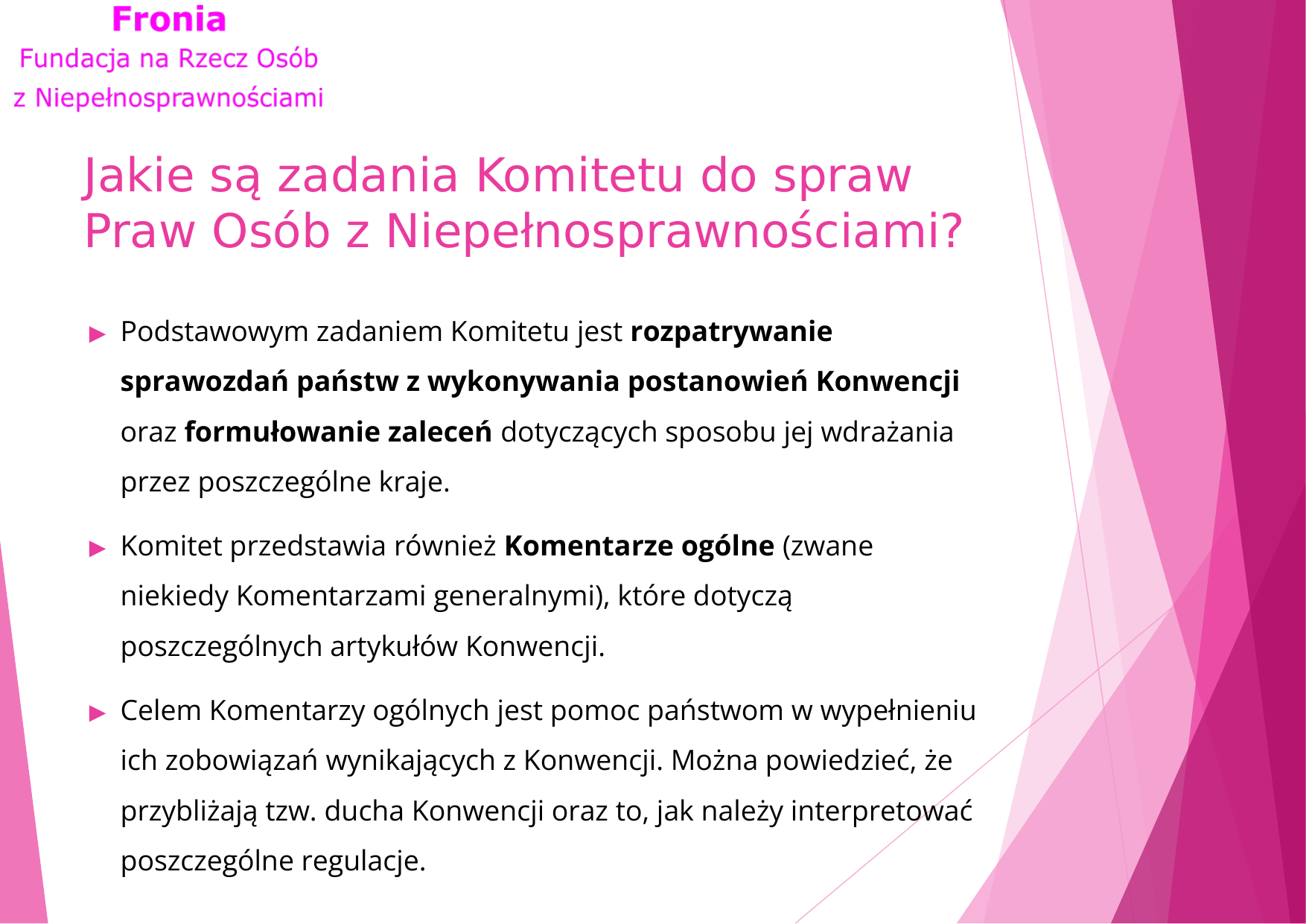

# Jakie są zadania Komitetu do spraw Praw Osób z Niepełnosprawnościami?
Podstawowym zadaniem Komitetu jest rozpatrywanie sprawozdań państw z wykonywania postanowień Konwencji oraz formułowanie zaleceń dotyczących sposobu jej wdrażania przez poszczególne kraje.
Komitet przedstawia również Komentarze ogólne (zwane niekiedy Komentarzami generalnymi), które dotyczą poszczególnych artykułów Konwencji.
Celem Komentarzy ogólnych jest pomoc państwom w wypełnieniu ich zobowiązań wynikających z Konwencji. Można powiedzieć, że przybliżają tzw. ducha Konwencji oraz to, jak należy interpretować poszczególne regulacje.